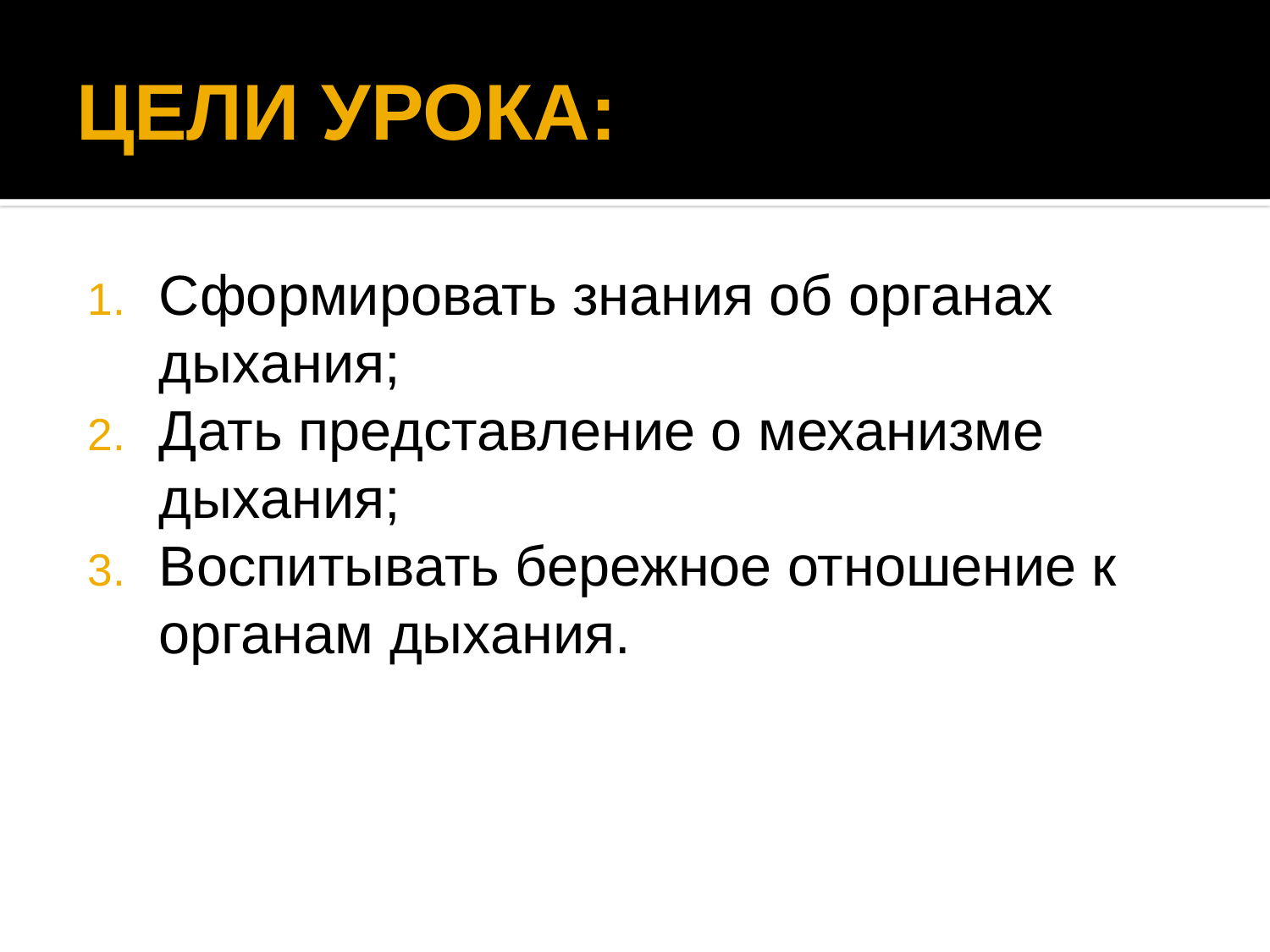

# ЦЕЛИ УРОКА:
Сформировать знания об органах дыхания;
Дать представление о механизме дыхания;
Воспитывать бережное отношение к органам дыхания.